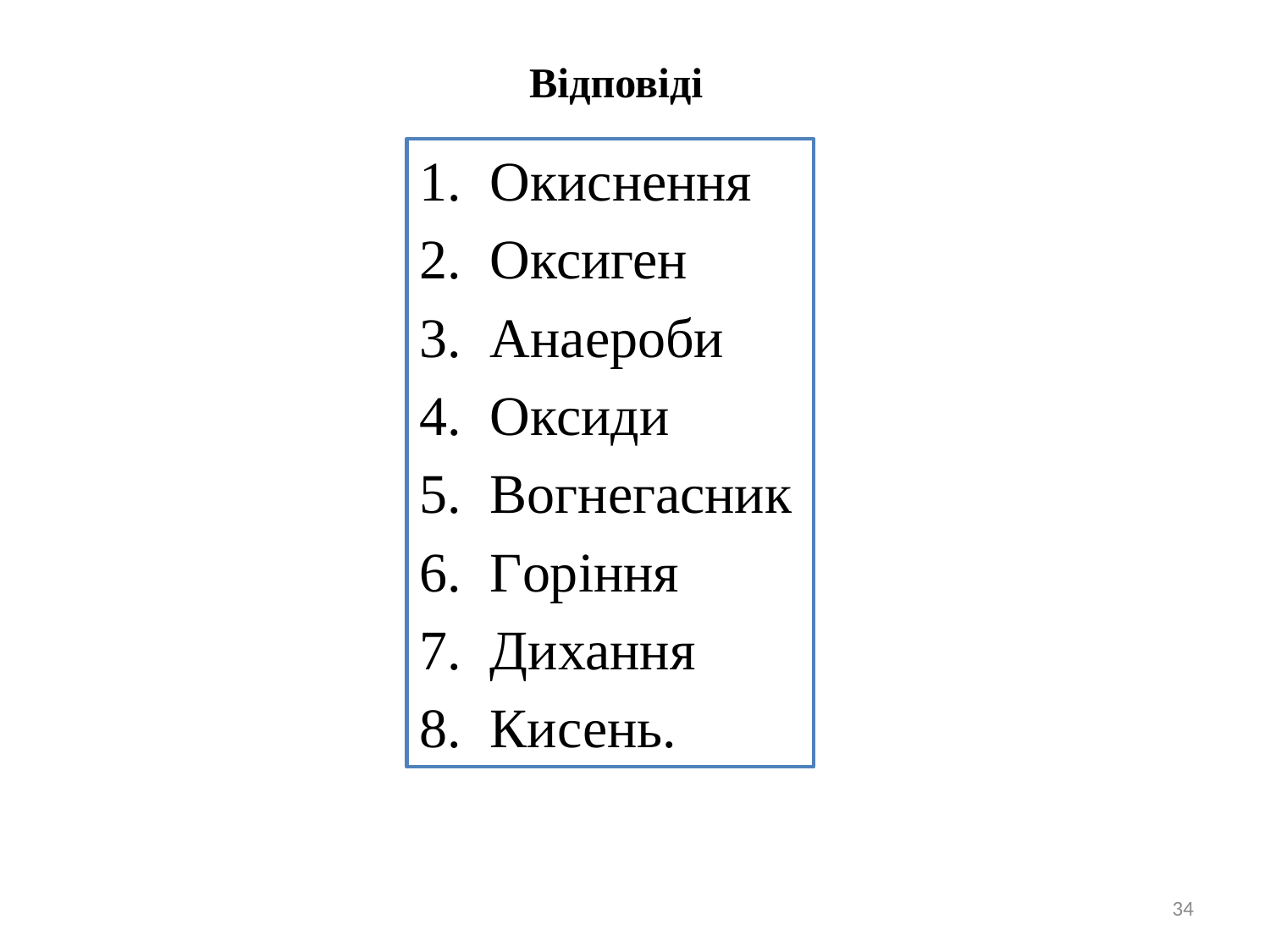

Відповіді
Окиснення
Оксиген
Анаероби
Оксиди
Вогнегасник
Горіння
Дихання
Кисень.

34